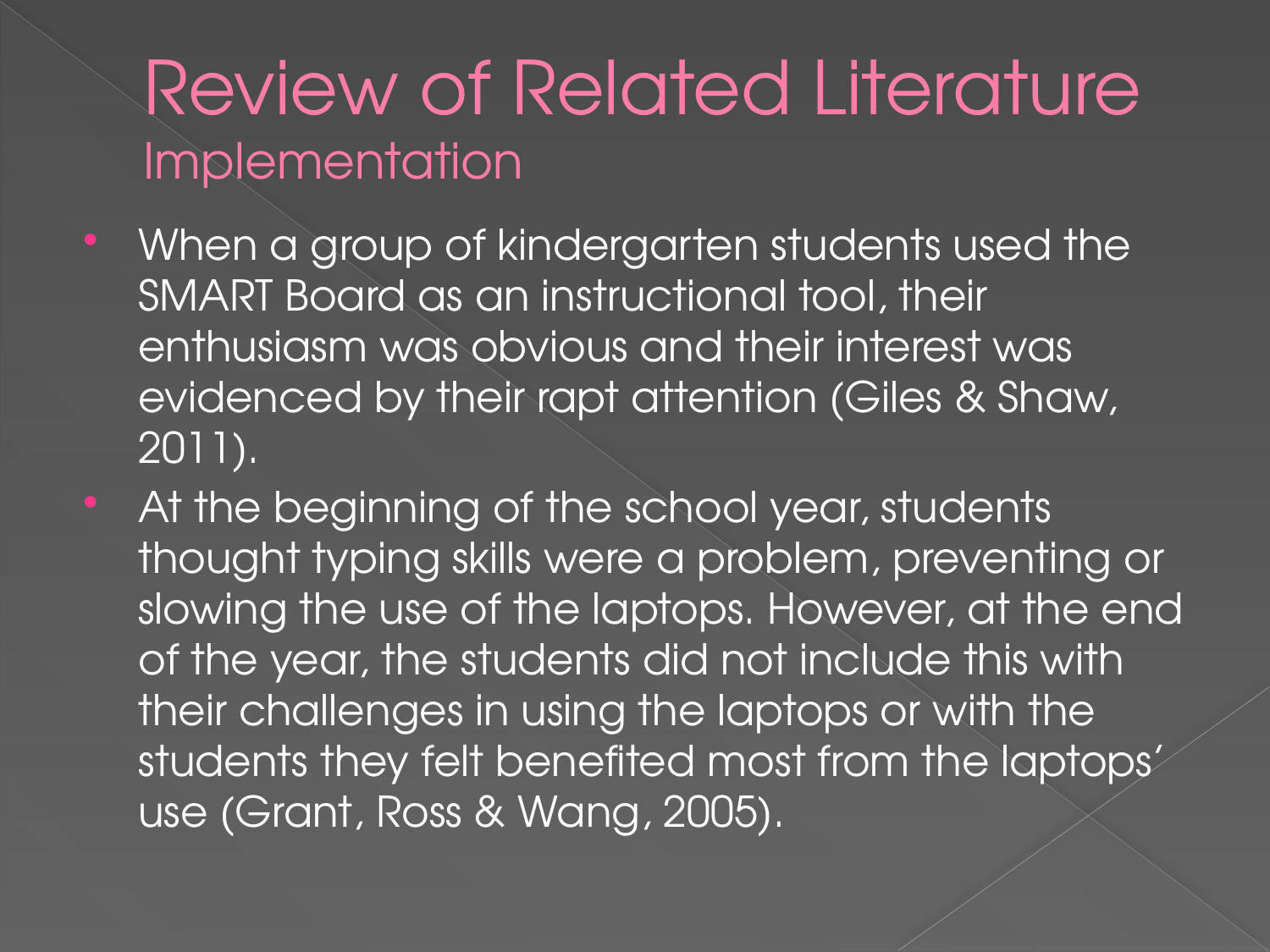

# Review of Related Literature Implementation
When a group of kindergarten students used the SMART Board as an instructional tool, their enthusiasm was obvious and their interest was evidenced by their rapt attention (Giles & Shaw, 2011).
At the beginning of the school year, students thought typing skills were a problem, preventing or slowing the use of the laptops. However, at the end of the year, the students did not include this with their challenges in using the laptops or with the students they felt benefited most from the laptops’ use (Grant, Ross & Wang, 2005).